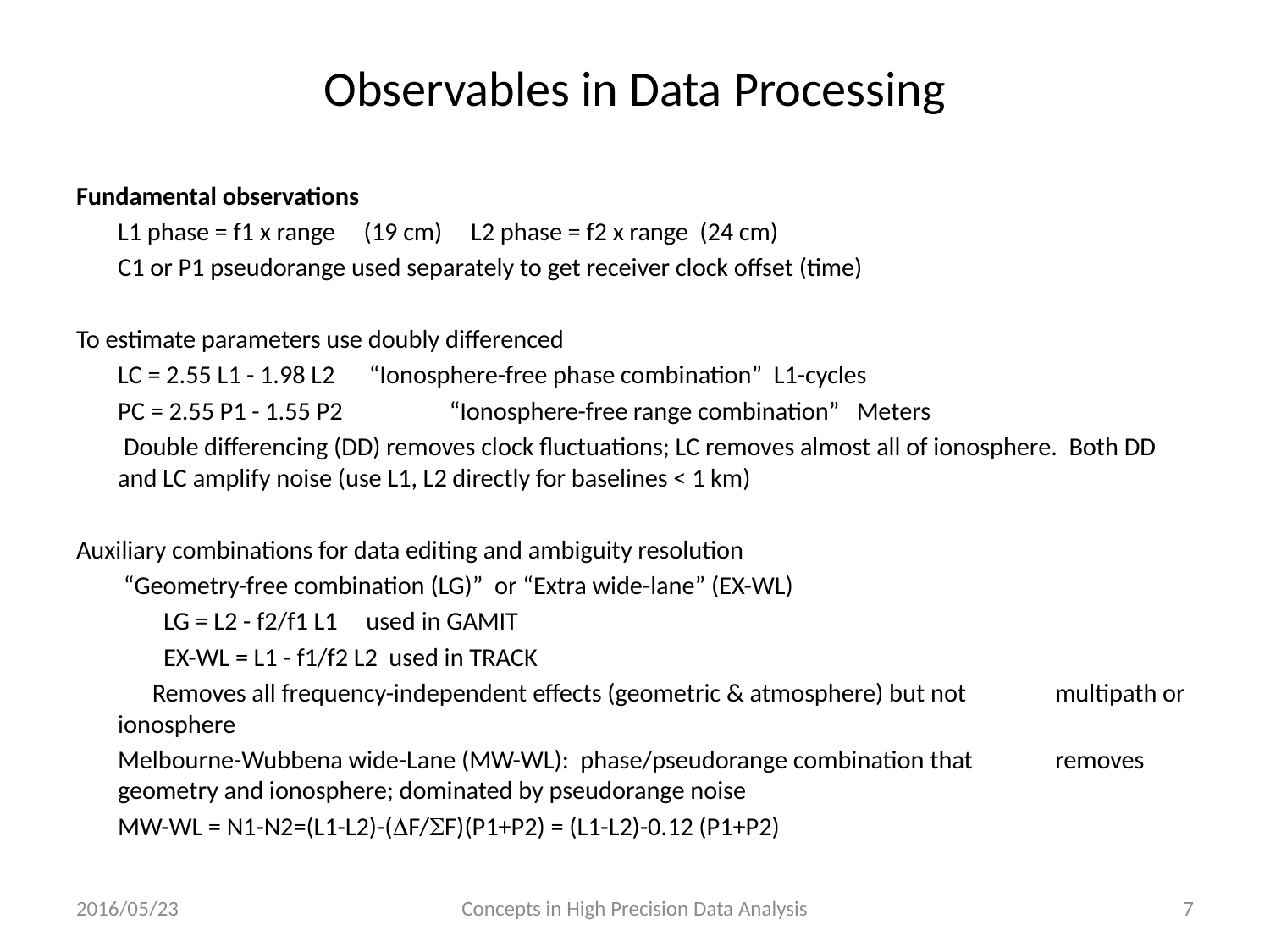

# Observables in Data Processing
Fundamental observations
	L1 phase = f1 x range     (19 cm)     L2 phase = f2 x range  (24 cm)
	C1 or P1 pseudorange used separately to get receiver clock offset (time)

To estimate parameters use doubly differenced
	LC = 2.55 L1 - 1.98 L2      “Ionosphere-free phase combination”  L1-cycles
	PC = 2.55 P1 - 1.55 P2	    “Ionosphere-free range combination”   Meters
	 Double differencing (DD) removes clock fluctuations; LC removes almost all of ionosphere.  Both DD and LC amplify noise (use L1, L2 directly for baselines < 1 km)

Auxiliary combinations for data editing and ambiguity resolution
	 “Geometry-free combination (LG)”  or “Extra wide-lane” (EX-WL)
	        LG = L2 - f2/f1 L1     used in GAMIT
	        EX-WL = L1 - f1/f2 L2  used in TRACK
	      Removes all frequency-independent effects (geometric & atmosphere) but not 			  multipath or ionosphere
	Melbourne-Wubbena wide-Lane (MW-WL):  phase/pseudorange combination that 			  removes geometry and ionosphere; dominated by pseudorange noise
	MW-WL = N1-N2=(L1-L2)-(ΔF/ΣF)(P1+P2) = (L1-L2)-0.12 (P1+P2)
2016/05/23
Concepts in High Precision Data Analysis
7